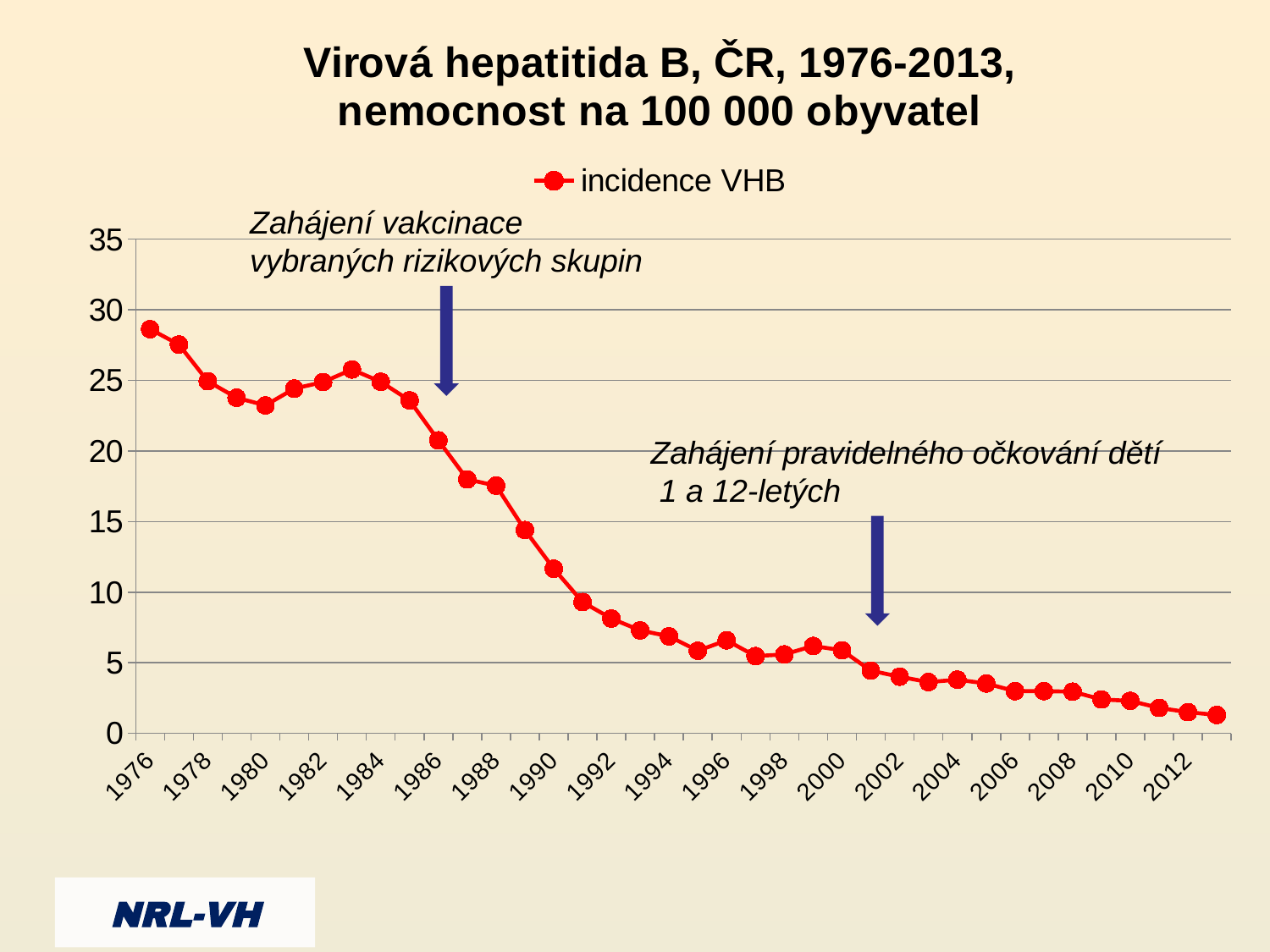

### Chart: Virová hepatitida B, ČR, 1976-2013, nemocnost na 100 000 obyvatel

| Category | incidence VHB |
|---|---|
| 1976 | 28.63 |
| 1977 | 27.54 |
| 1978 | 24.94 |
| 1979 | 23.77 |
| 1980 | 23.23 |
| 1981 | 24.42 |
| 1982 | 24.88 |
| 1983 | 25.77 |
| 1984 | 24.9 |
| 1985 | 23.58 |
| 1986 | 20.75 |
| 1987 | 17.99 |
| 1988 | 17.54 |
| 1989 | 14.4 |
| 1990 | 11.66 |
| 1991 | 9.3 |
| 1992 | 8.13 |
| 1993 | 7.29 |
| 1994 | 6.87 |
| 1995 | 5.85 |
| 1996 | 6.59 |
| 1997 | 5.47 |
| 1998 | 5.59 |
| 1999 | 6.19 |
| 2000 | 5.88 |
| 2001 | 4.44 |
| 2002 | 4.01 |
| 2003 | 3.63 |
| 2004 | 3.8 |
| 2005 | 3.53 |
| 2006 | 2.99 |
| 2007 | 2.99 |
| 2008 | 2.95 |
| 2009 | 2.4 |
| 2010 | 2.3 |
| 2011 | 1.8 |
| 2012 | 1.5 |
| 2013 | 1.3 |
Zahájení vakcinace
vybraných rizikových skupin

Zahájení pravidelného očkování dětí
 1 a 12-letých

NRL-VH